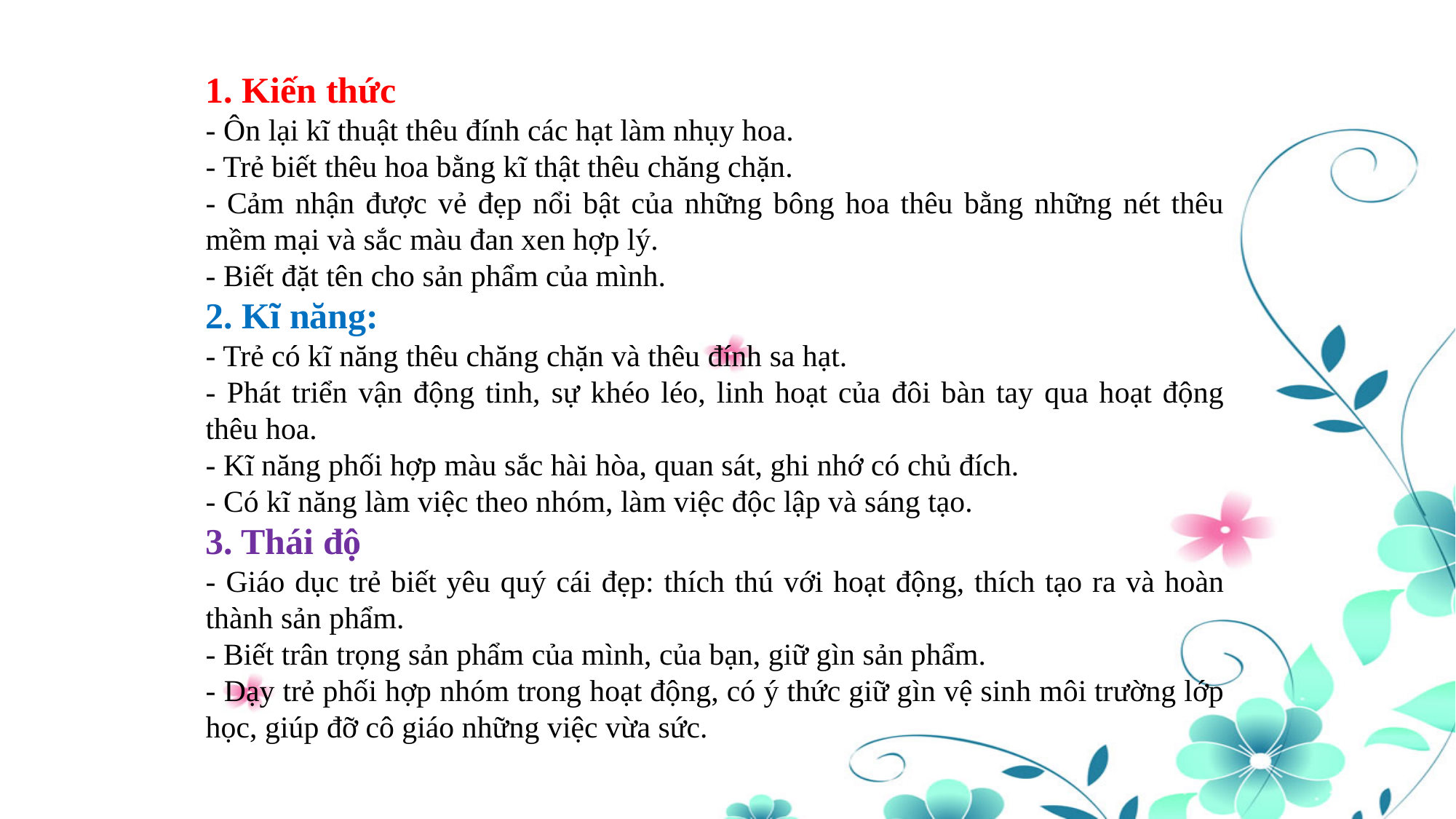

1. Kiến thức
- Ôn lại kĩ thuật thêu đính các hạt làm nhụy hoa.
- Trẻ biết thêu hoa bằng kĩ thật thêu chăng chặn.
- Cảm nhận được vẻ đẹp nổi bật của những bông hoa thêu bằng những nét thêu mềm mại và sắc màu đan xen hợp lý.
- Biết đặt tên cho sản phẩm của mình.
2. Kĩ năng:
- Trẻ có kĩ năng thêu chăng chặn và thêu đính sa hạt.
- Phát triển vận động tinh, sự khéo léo, linh hoạt của đôi bàn tay qua hoạt động thêu hoa.
- Kĩ năng phối hợp màu sắc hài hòa, quan sát, ghi nhớ có chủ đích.
- Có kĩ năng làm việc theo nhóm, làm việc độc lập và sáng tạo.
3. Thái độ
- Giáo dục trẻ biết yêu quý cái đẹp: thích thú với hoạt động, thích tạo ra và hoàn thành sản phẩm.
- Biết trân trọng sản phẩm của mình, của bạn, giữ gìn sản phẩm.
- Dạy trẻ phối hợp nhóm trong hoạt động, có ý thức giữ gìn vệ sinh môi trường lớp học, giúp đỡ cô giáo những việc vừa sức.